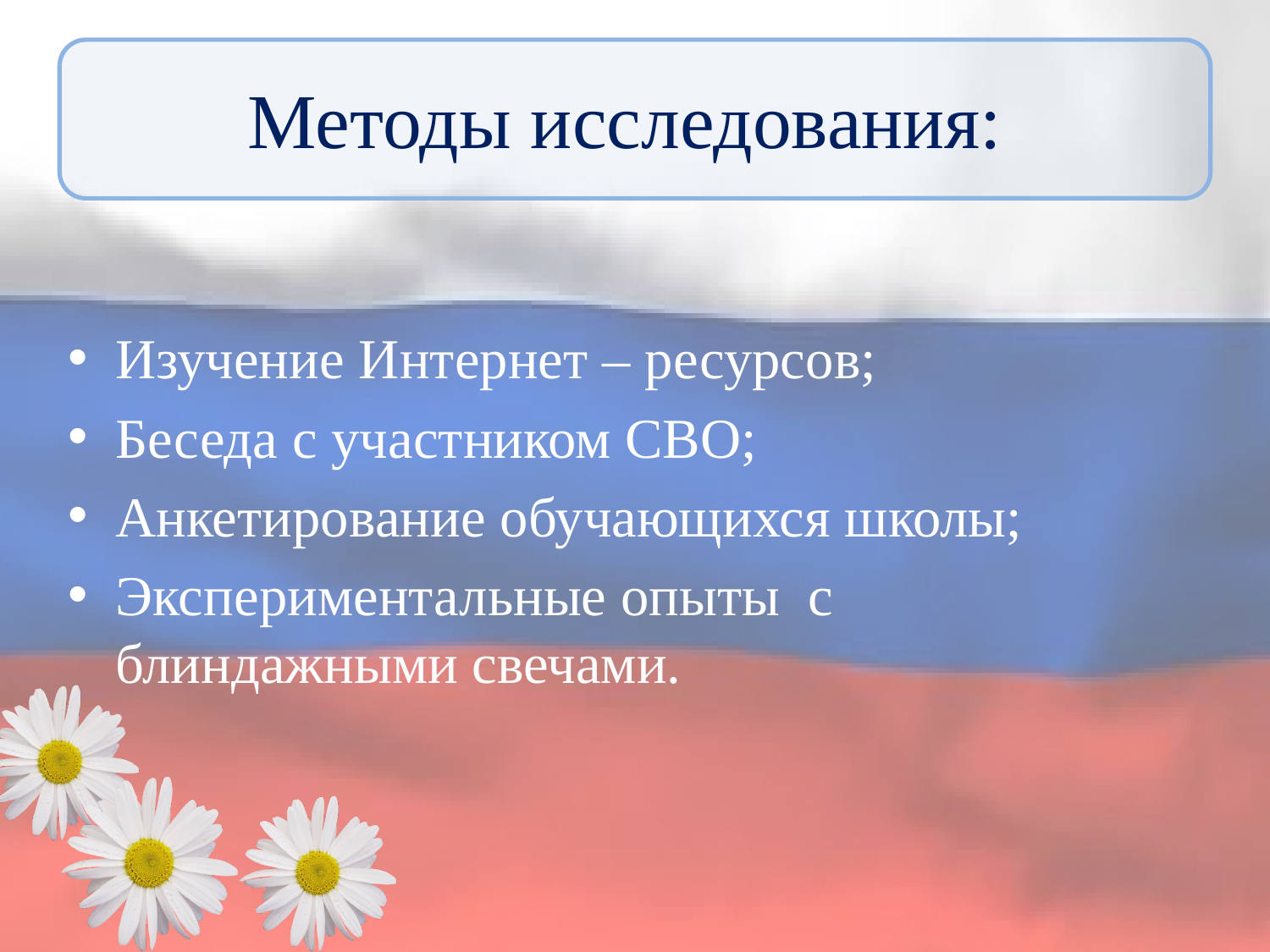

# Методы исследования:
Изучение Интернет – ресурсов;
Беседа с участником СВО;
Анкетирование обучающихся школы;
Экспериментальные опыты  с блиндажными свечами.